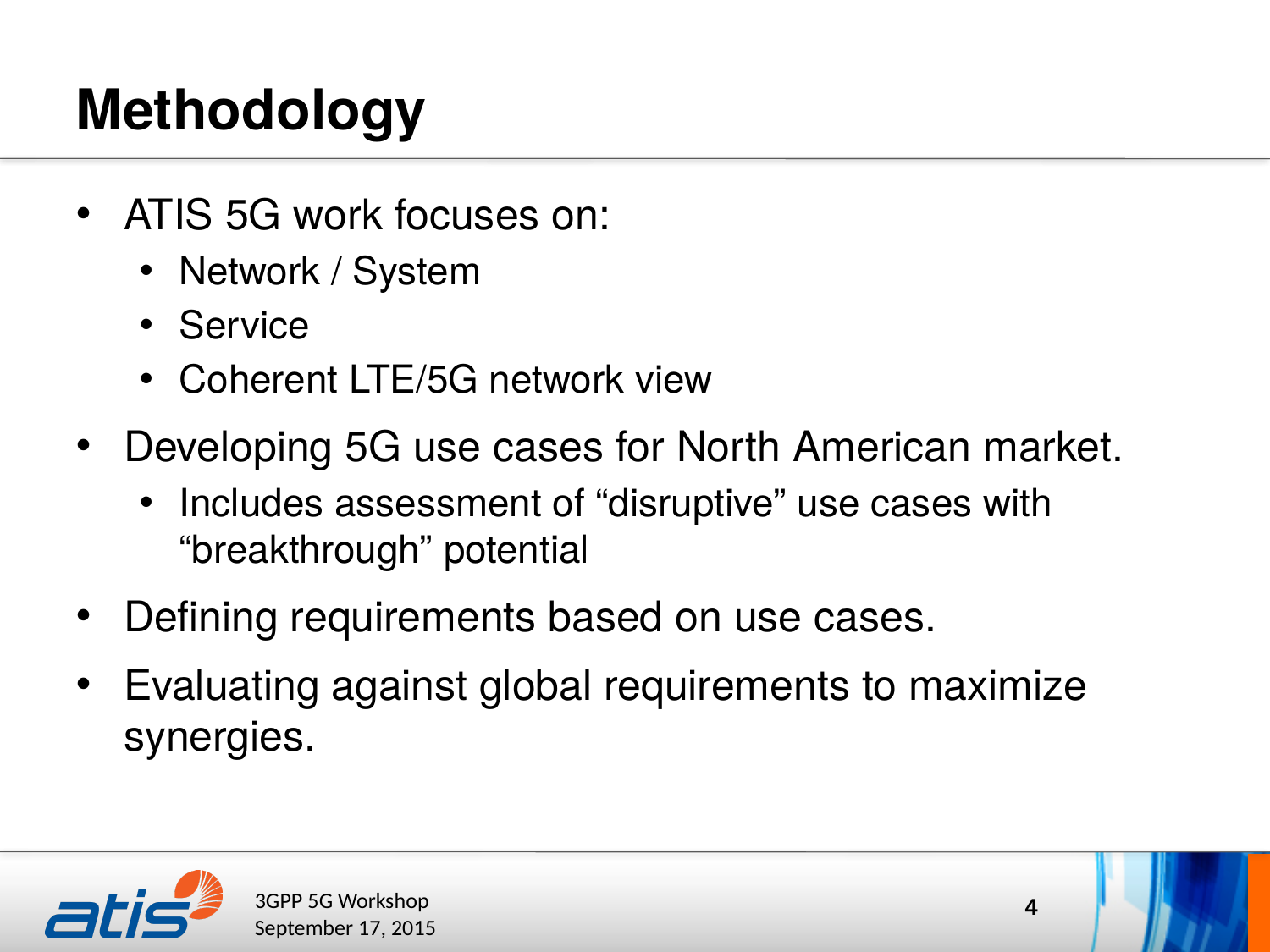

# Methodology
ATIS 5G work focuses on:
Network / System
Service
Coherent LTE/5G network view
Developing 5G use cases for North American market.
Includes assessment of “disruptive” use cases with “breakthrough” potential
Defining requirements based on use cases.
Evaluating against global requirements to maximize synergies.

4